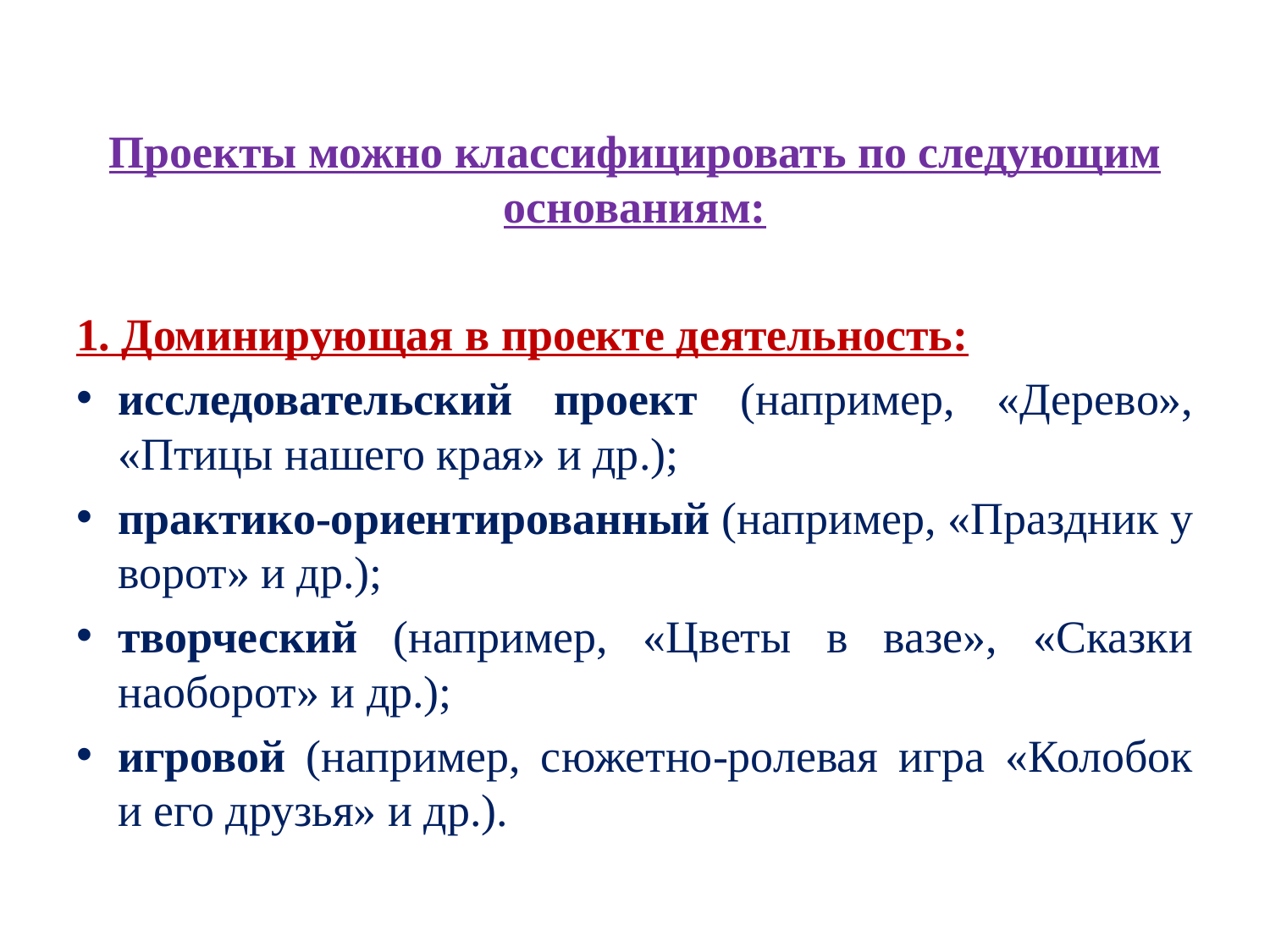

Проекты можно классифицировать по следующим основаниям:

1. Доминирующая в проекте деятельность:
исследовательский проект (например, «Дерево», «Птицы нашего края» и др.);
практико-ориентированный (например, «Праздник у ворот» и др.);
творческий (например, «Цветы в вазе», «Сказки наоборот» и др.);
игровой (например, сюжетно-ролевая игра «Колобок и его друзья» и др.).